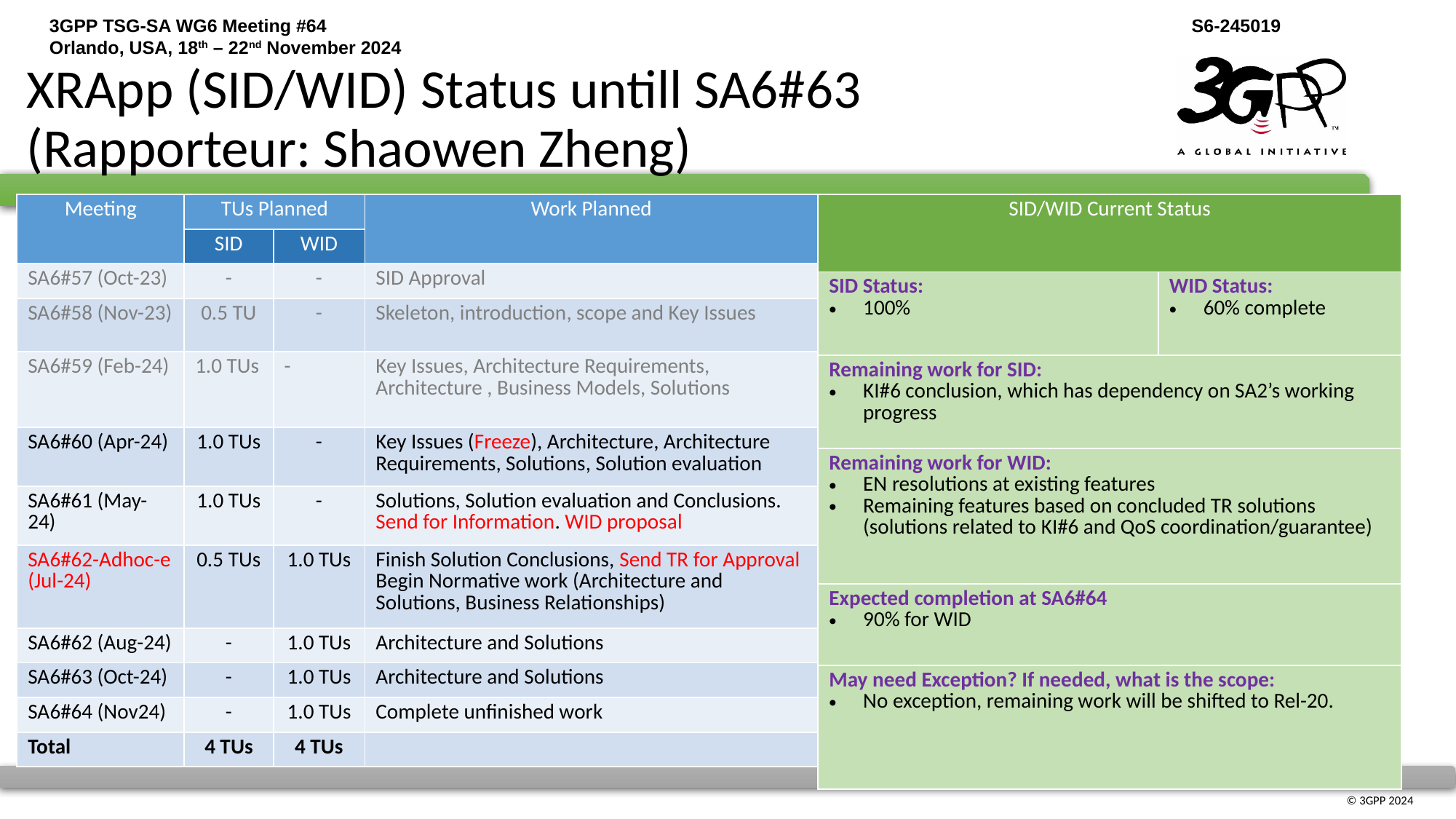

# XRApp (SID/WID) Status untill SA6#63 (Rapporteur: Shaowen Zheng)
| Meeting | TUs Planned |  | Work Planned |
| --- | --- | --- | --- |
|  | SID | WID |  |
| SA6#57 (Oct-23) | - | - | SID Approval |
| SA6#58 (Nov-23) | 0.5 TU | - | Skeleton, introduction, scope and Key Issues |
| SA6#59 (Feb-24) | 1.0 TUs | - | Key Issues, Architecture Requirements, Architecture , Business Models, Solutions |
| SA6#60 (Apr-24) | 1.0 TUs | - | Key Issues (Freeze), Architecture, Architecture Requirements, Solutions, Solution evaluation |
| SA6#61 (May-24) | 1.0 TUs | - | Solutions, Solution evaluation and Conclusions. Send for Information. WID proposal |
| SA6#62-Adhoc-e (Jul-24) | 0.5 TUs | 1.0 TUs | Finish Solution Conclusions, Send TR for Approval Begin Normative work (Architecture and Solutions, Business Relationships) |
| SA6#62 (Aug-24) | - | 1.0 TUs | Architecture and Solutions |
| SA6#63 (Oct-24) | - | 1.0 TUs | Architecture and Solutions |
| SA6#64 (Nov24) | - | 1.0 TUs | Complete unfinished work |
| Total | 4 TUs | 4 TUs |  |
| SID/WID Current Status |  |
| --- | --- |
| SID Status: 100% | WID Status: 60% complete |
| Remaining work for SID: KI#6 conclusion, which has dependency on SA2’s working progress |  |
| Remaining work for WID: EN resolutions at existing features Remaining features based on concluded TR solutions (solutions related to KI#6 and QoS coordination/guarantee) |  |
| Expected completion at SA6#64 90% for WID |  |
| May need Exception? If needed, what is the scope: No exception, remaining work will be shifted to Rel-20. |  |